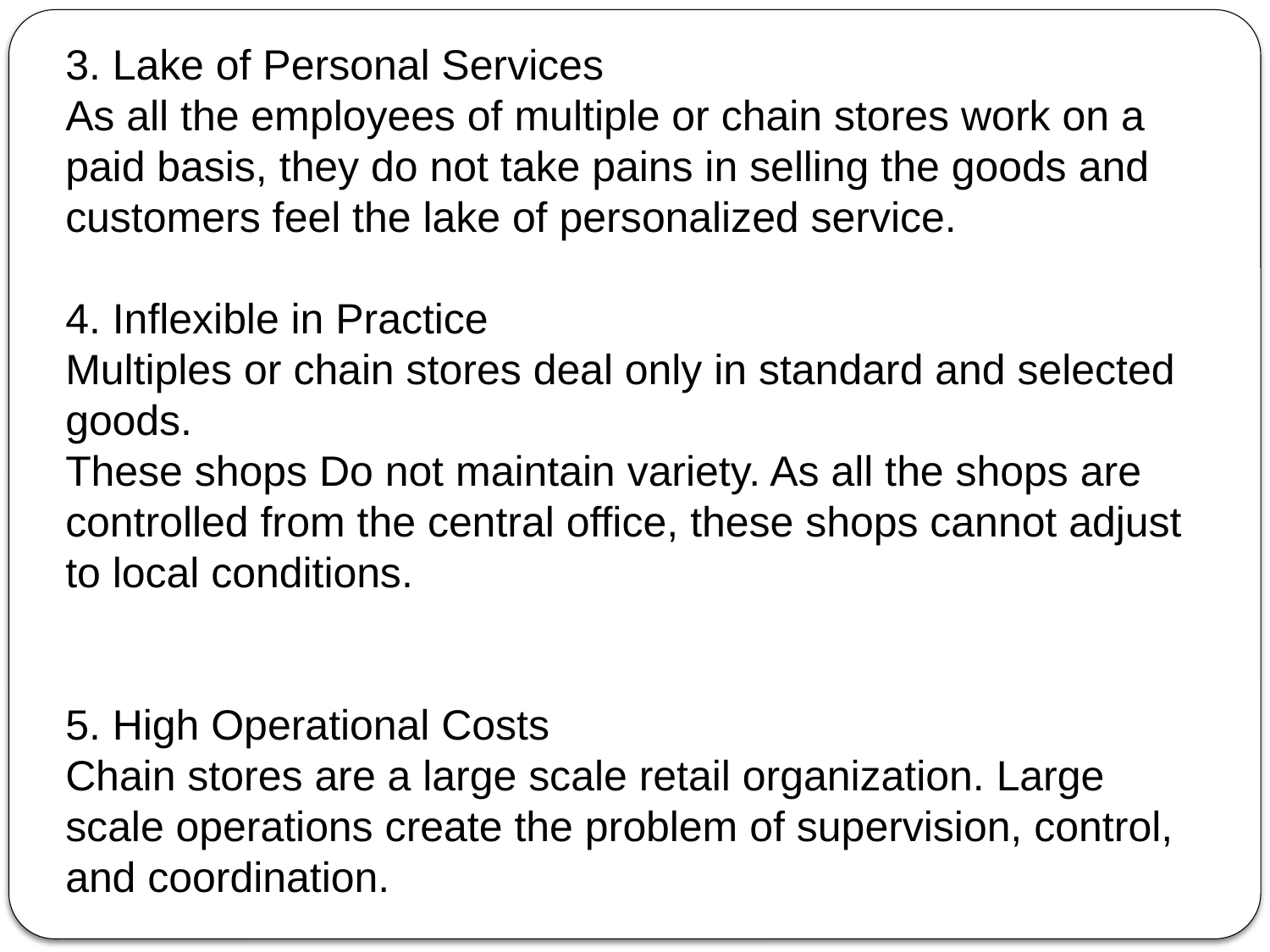

3. Lake of Personal Services
As all the employees of multiple or chain stores work on a paid basis, they do not take pains in selling the goods and customers feel the lake of personalized service.

4. Inflexible in Practice
Multiples or chain stores deal only in standard and selected goods.
These shops Do not maintain variety. As all the shops are controlled from the central office, these shops cannot adjust to local conditions.

5. High Operational Costs
Chain stores are a large scale retail organization. Large scale operations create the problem of supervision, control, and coordination.